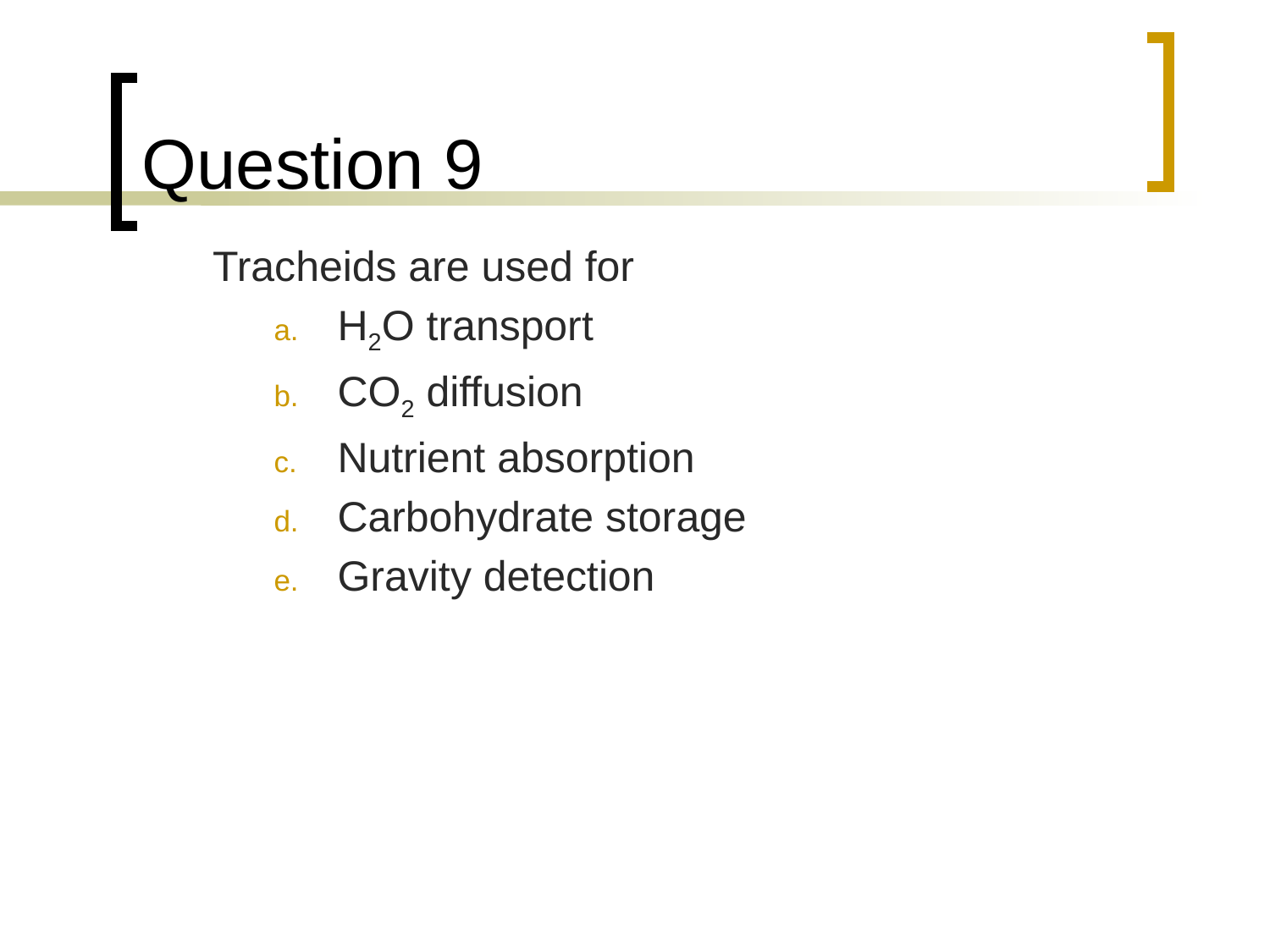

# Question 9
	Tracheids are used for
H2O transport
CO2 diffusion
Nutrient absorption
Carbohydrate storage
Gravity detection